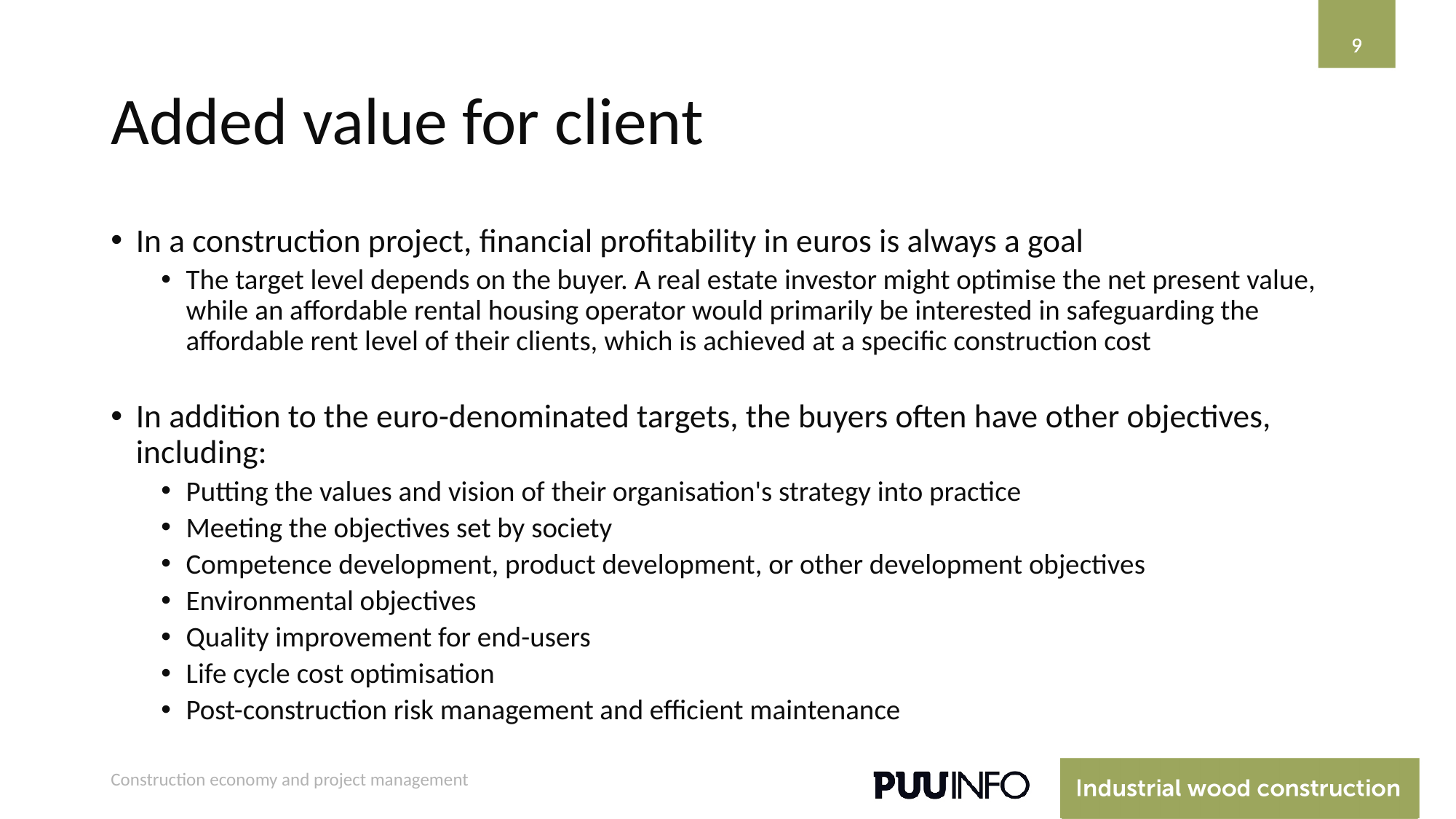

9
9
# Added value for client
In a construction project, financial profitability in euros is always a goal
The target level depends on the buyer. A real estate investor might optimise the net present value, while an affordable rental housing operator would primarily be interested in safeguarding the affordable rent level of their clients, which is achieved at a specific construction cost
In addition to the euro-denominated targets, the buyers often have other objectives, including:
Putting the values and vision of their organisation's strategy into practice
Meeting the objectives set by society
Competence development, product development, or other development objectives
Environmental objectives
Quality improvement for end-users
Life cycle cost optimisation
Post-construction risk management and efficient maintenance
Construction economy and project management